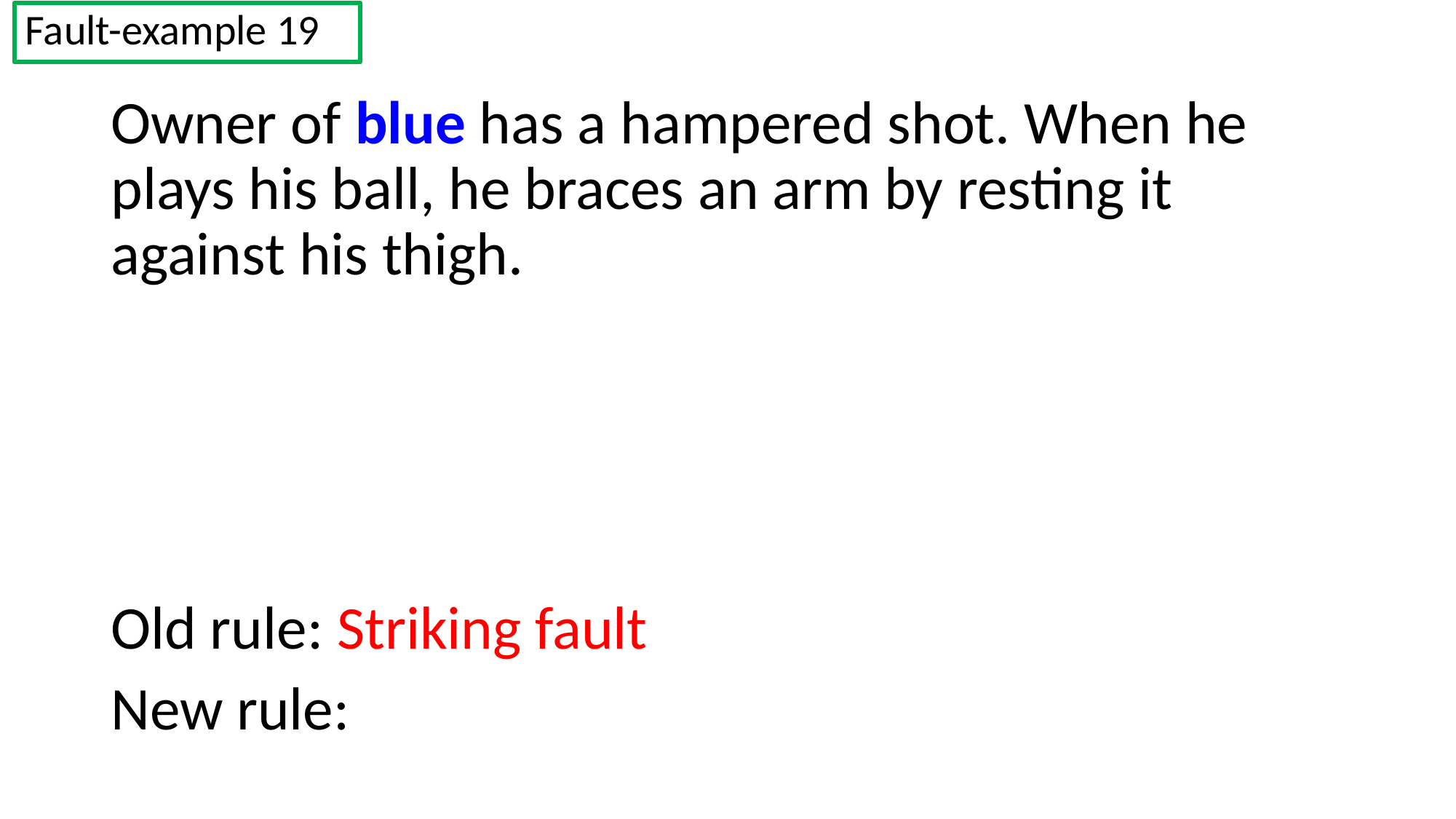

Fault-example 19

Owner of blue has a hampered shot. When he plays his ball, he braces an arm by resting it against his thigh.

Old rule: Striking fault
New rule: